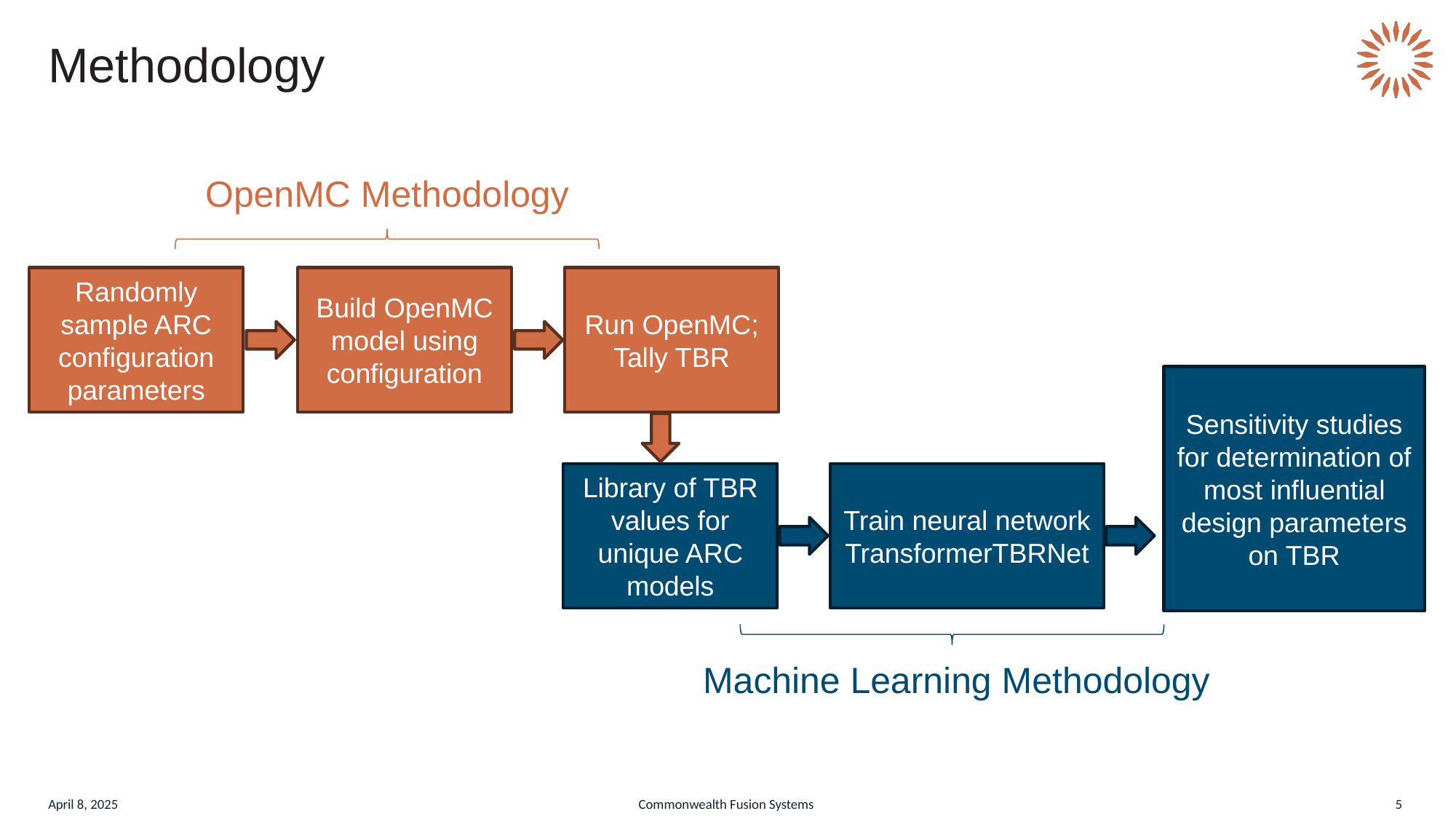

# Methodology
OpenMC Methodology
Build OpenMC model using configuration
Run OpenMC; Tally TBR
Randomly sample ARC configuration parameters

Sensitivity studies for determination of most influential design parameters on TBR

Library of TBR values for unique ARC models
Train neural network TransformerTBRNet

Machine Learning Methodology